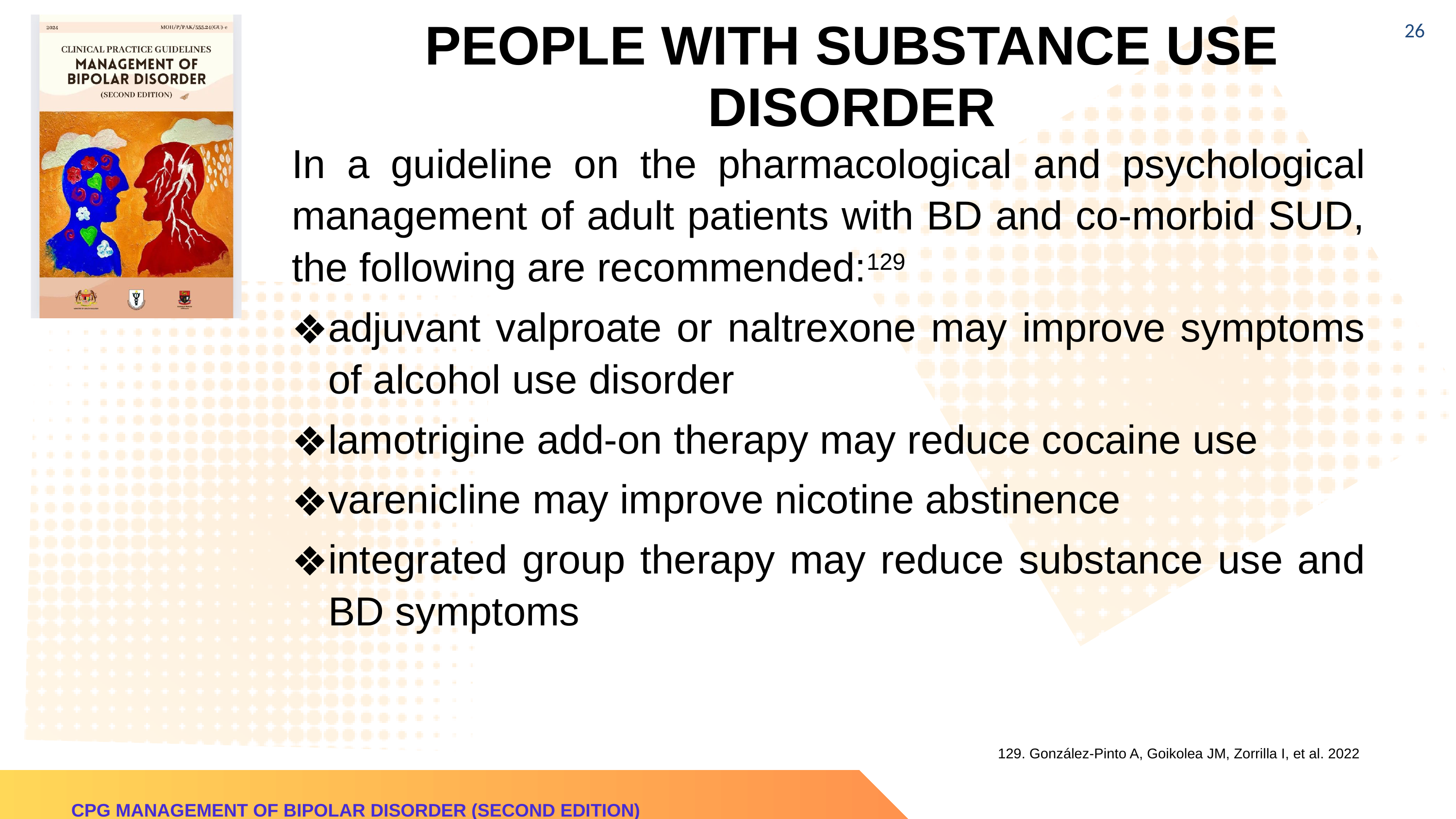

PEOPLE WITH SUBSTANCE USE DISORDER

26

In a guideline on the pharmacological and psychological management of adult patients with BD and co-morbid SUD, the following are recommended:129
adjuvant valproate or naltrexone may improve symptoms of alcohol use disorder
lamotrigine add-on therapy may reduce cocaine use
varenicline may improve nicotine abstinence
integrated group therapy may reduce substance use and BD symptoms

129. González-Pinto A, Goikolea JM, Zorrilla I, et al. 2022

CPG MANAGEMENT OF BIPOLAR DISORDER (SECOND EDITION)